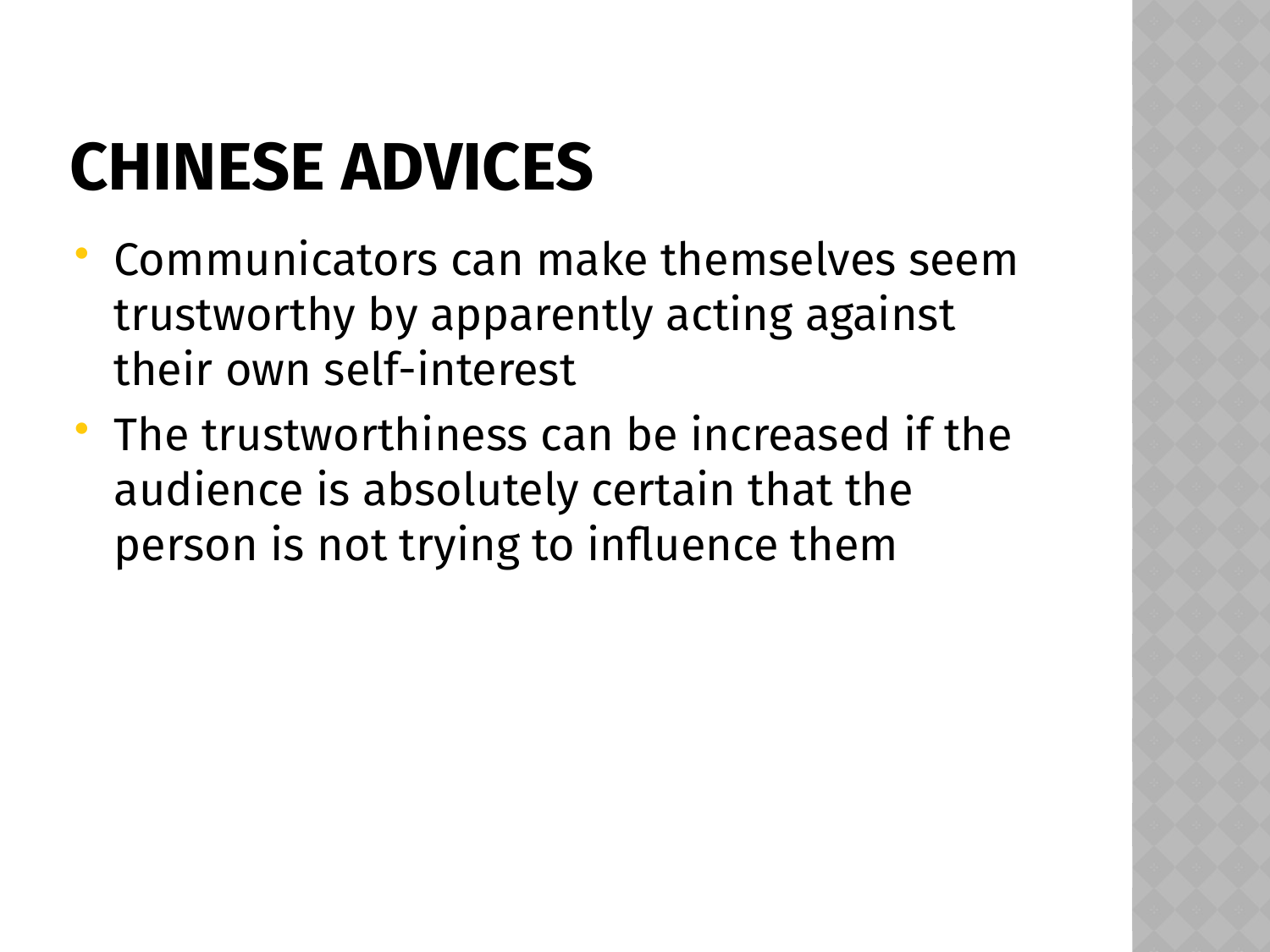

# Chinese advices
Communicators can make themselves seem trustworthy by apparently acting against their own self-interest
The trustworthiness can be increased if the audience is absolutely certain that the person is not trying to influence them